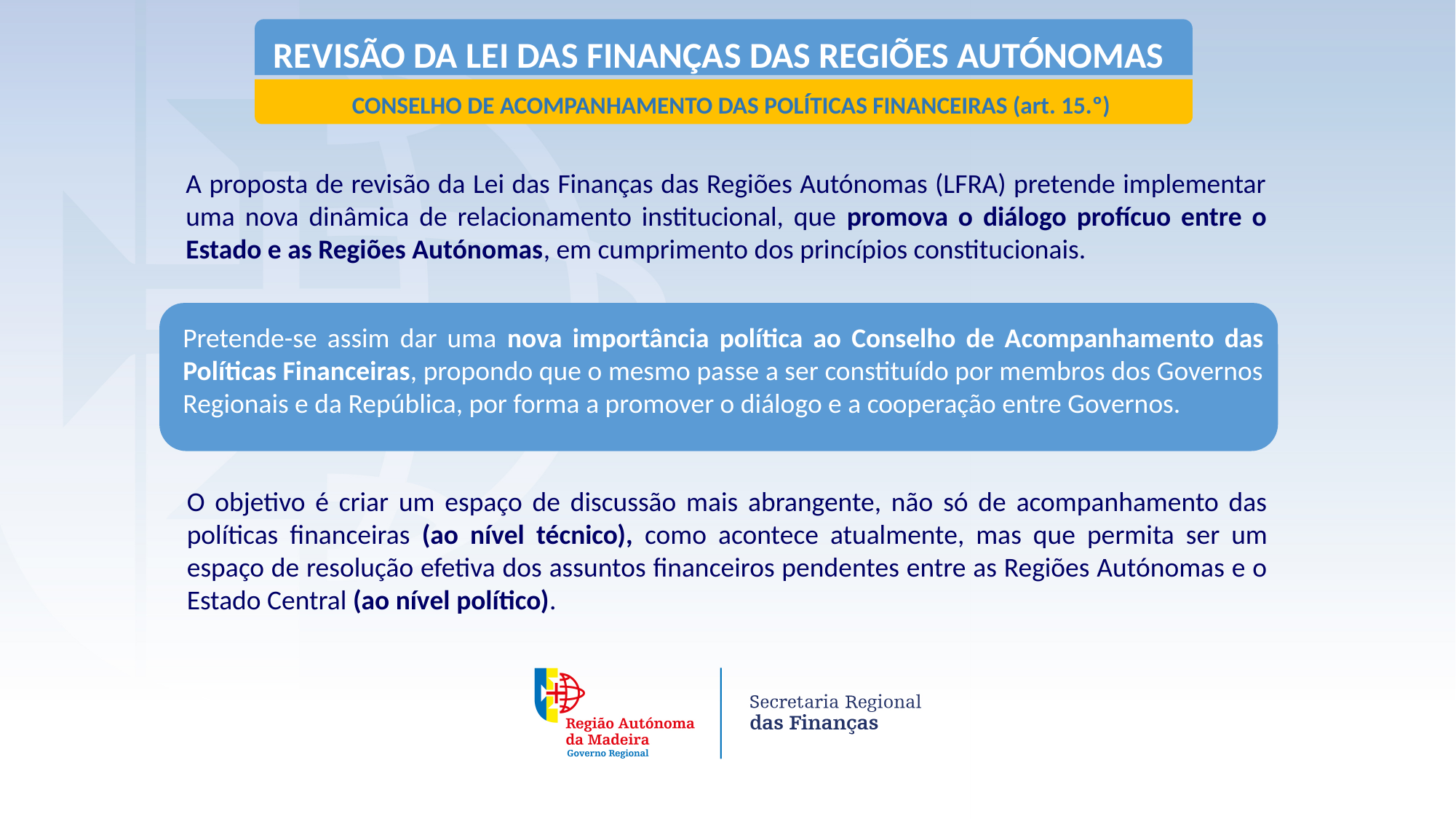

REVISÃO DA LEI DAS FINANÇAS DAS REGIÕES AUTÓNOMAS
CONSELHO DE ACOMPANHAMENTO DAS POLÍTICAS FINANCEIRAS (art. 15.º)

A proposta de revisão da Lei das Finanças das Regiões Autónomas (LFRA) pretende implementar uma nova dinâmica de relacionamento institucional, que promova o diálogo profícuo entre o Estado e as Regiões Autónomas, em cumprimento dos princípios constitucionais.

Pretende-se assim dar uma nova importância política ao Conselho de Acompanhamento das Políticas Financeiras, propondo que o mesmo passe a ser constituído por membros dos Governos Regionais e da República, por forma a promover o diálogo e a cooperação entre Governos.

O objetivo é criar um espaço de discussão mais abrangente, não só de acompanhamento das políticas financeiras (ao nível técnico), como acontece atualmente, mas que permita ser um espaço de resolução efetiva dos assuntos financeiros pendentes entre as Regiões Autónomas e o Estado Central (ao nível político).